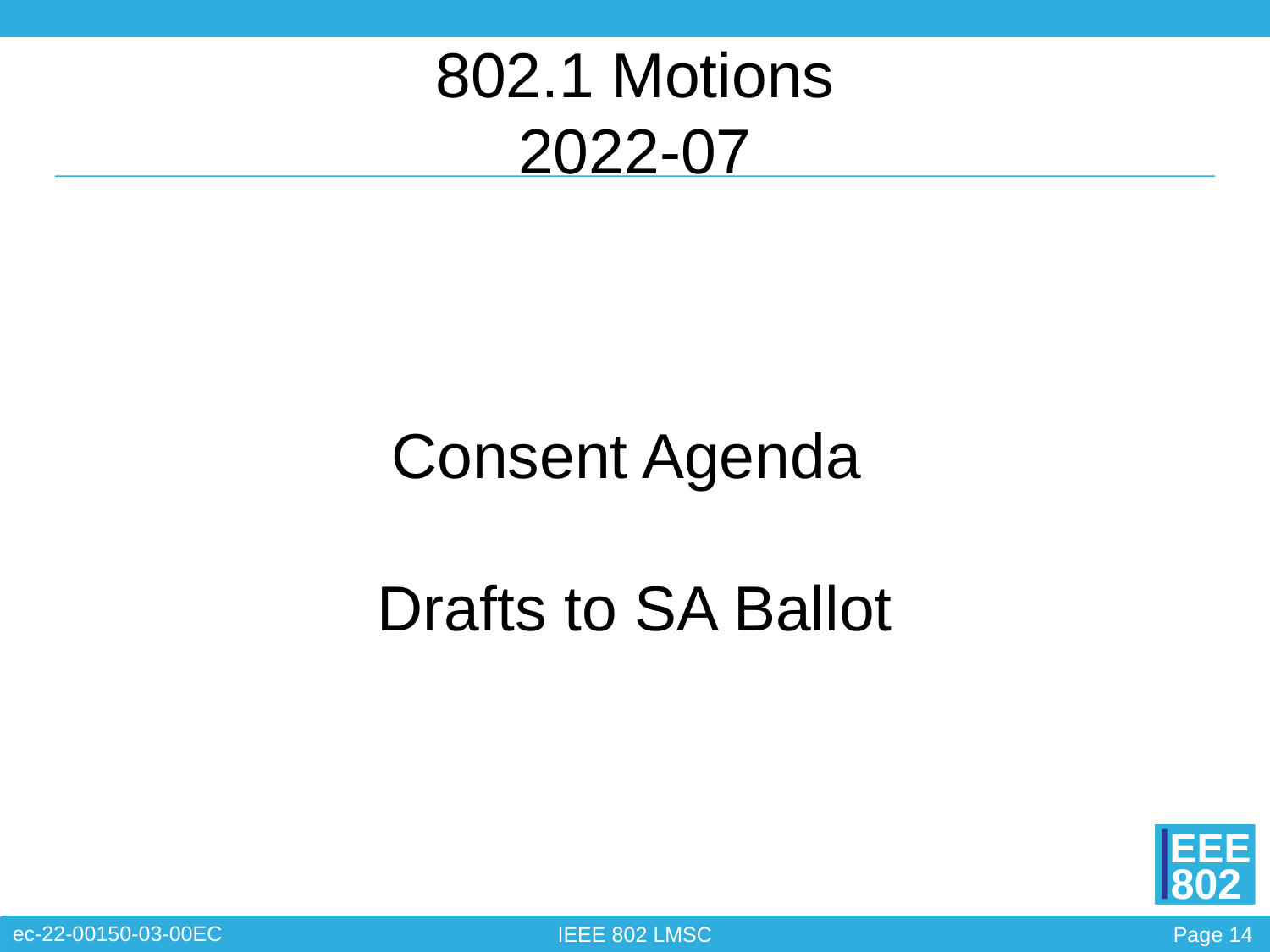

# 802.1 Motions 2022-07 Consent Agenda Drafts to SA Ballot